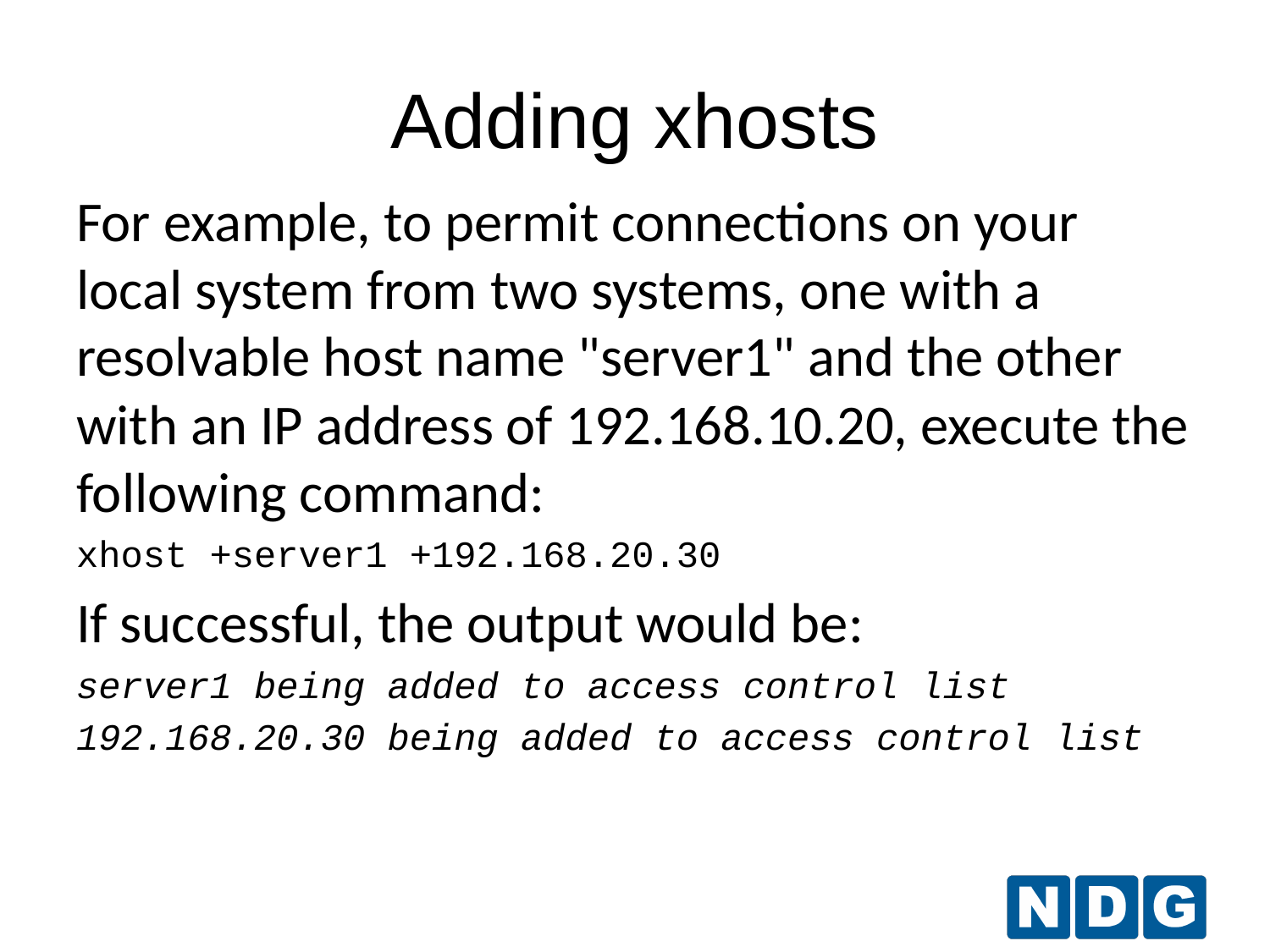

# Adding xhosts
For example, to permit connections on your local system from two systems, one with a resolvable host name "server1" and the other with an IP address of 192.168.10.20, execute the following command:
xhost +server1 +192.168.20.30
If successful, the output would be:
server1 being added to access control list
192.168.20.30 being added to access control list